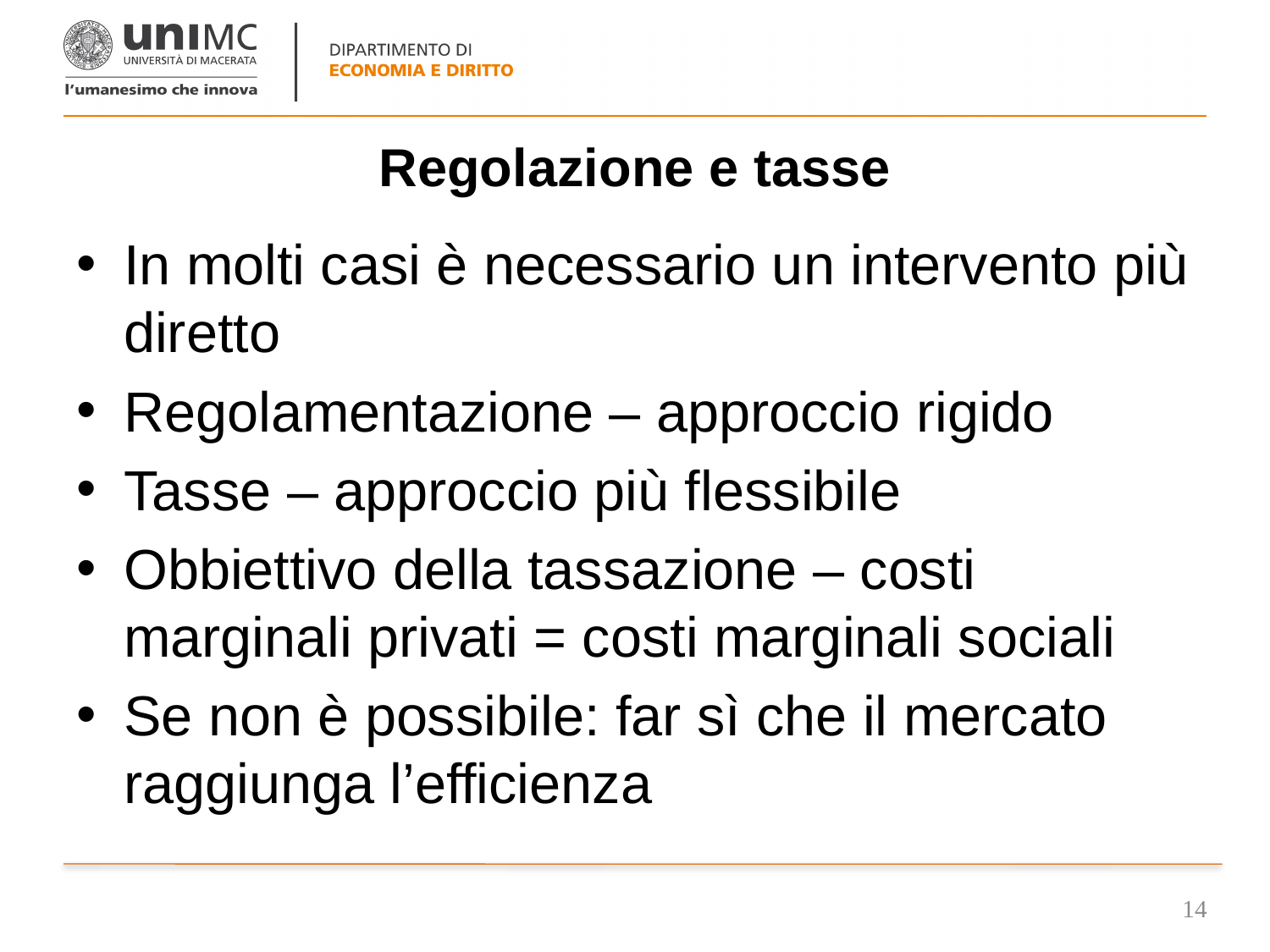

# Regolazione e tasse
In molti casi è necessario un intervento più diretto
Regolamentazione – approccio rigido
Tasse – approccio più flessibile
Obbiettivo della tassazione – costi marginali privati = costi marginali sociali
Se non è possibile: far sì che il mercato raggiunga l’efficienza
14